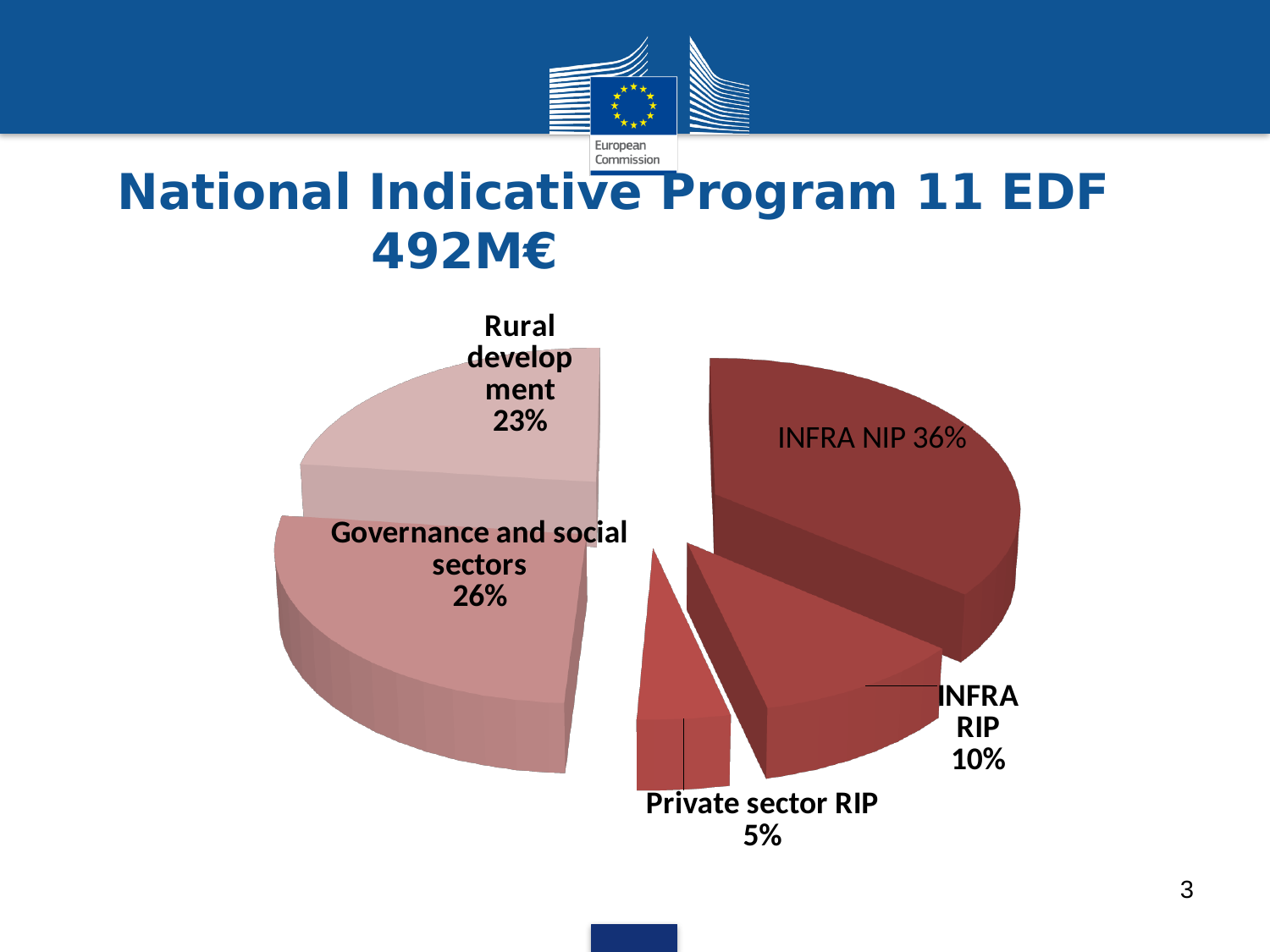

# National Indicative Program 11 EDF 			492M€

[unsupported chart]

[unsupported chart]

3